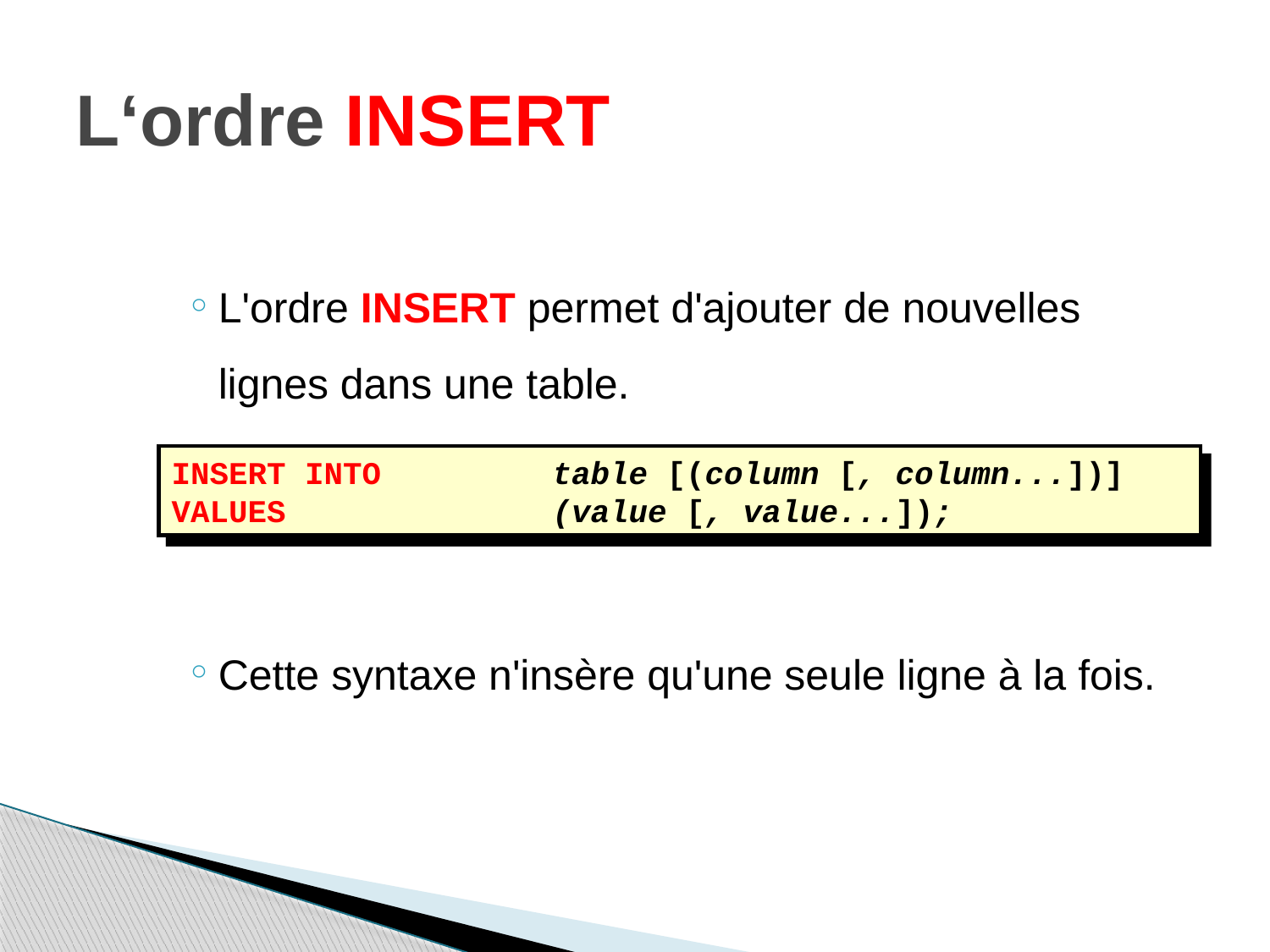

# L‘ordre INSERT
L'ordre INSERT permet d'ajouter de nouvelles lignes dans une table.

Cette syntaxe n'insère qu'une seule ligne à la fois.
INSERT INTO		table [(column [, column...])]
VALUES			(value [, value...]);